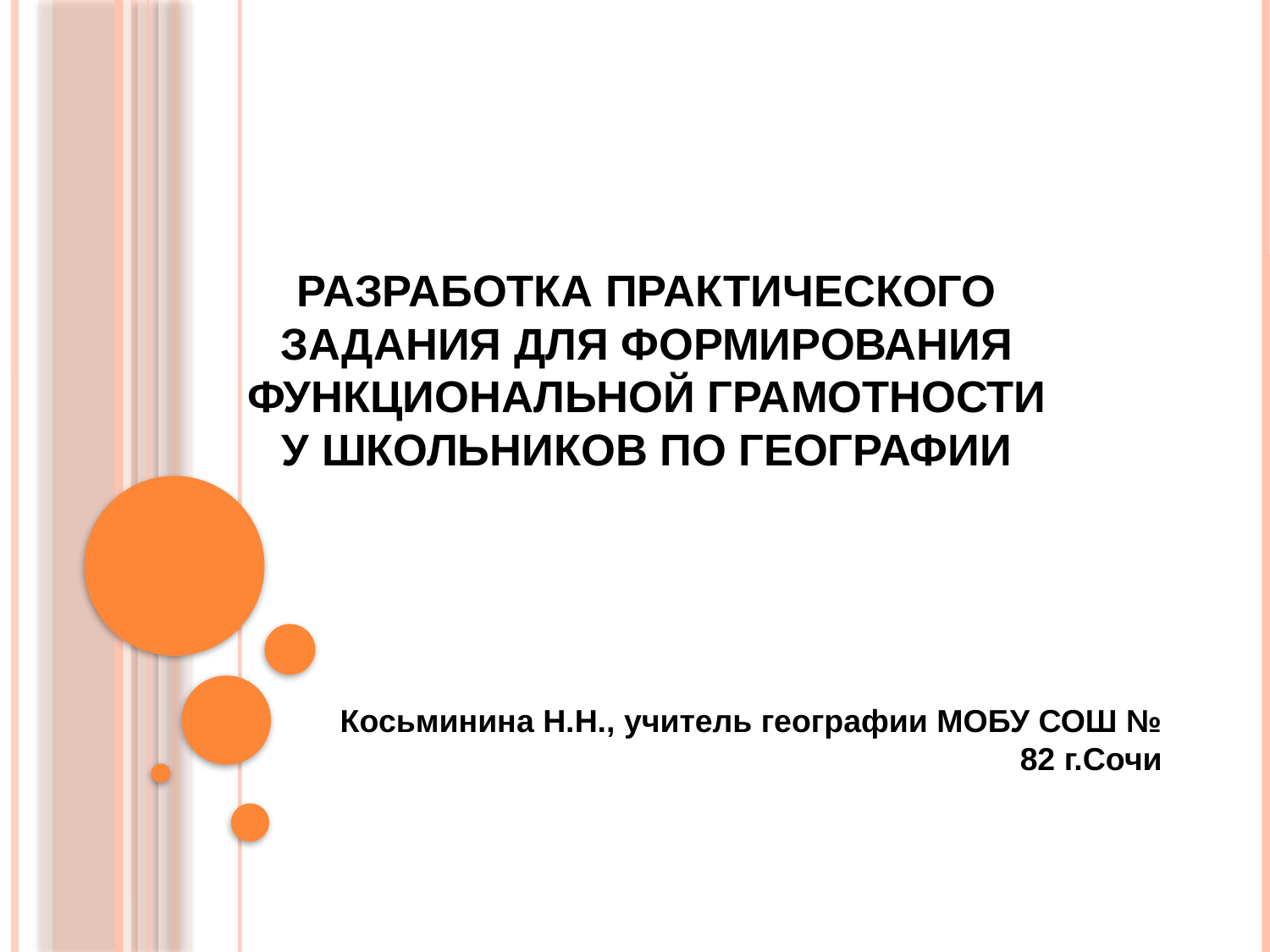

# Разработка практического задания для формирования функциональной грамотности у школьников по географии
Косьминина Н.Н., учитель географии МОБУ СОШ № 82 г.Сочи